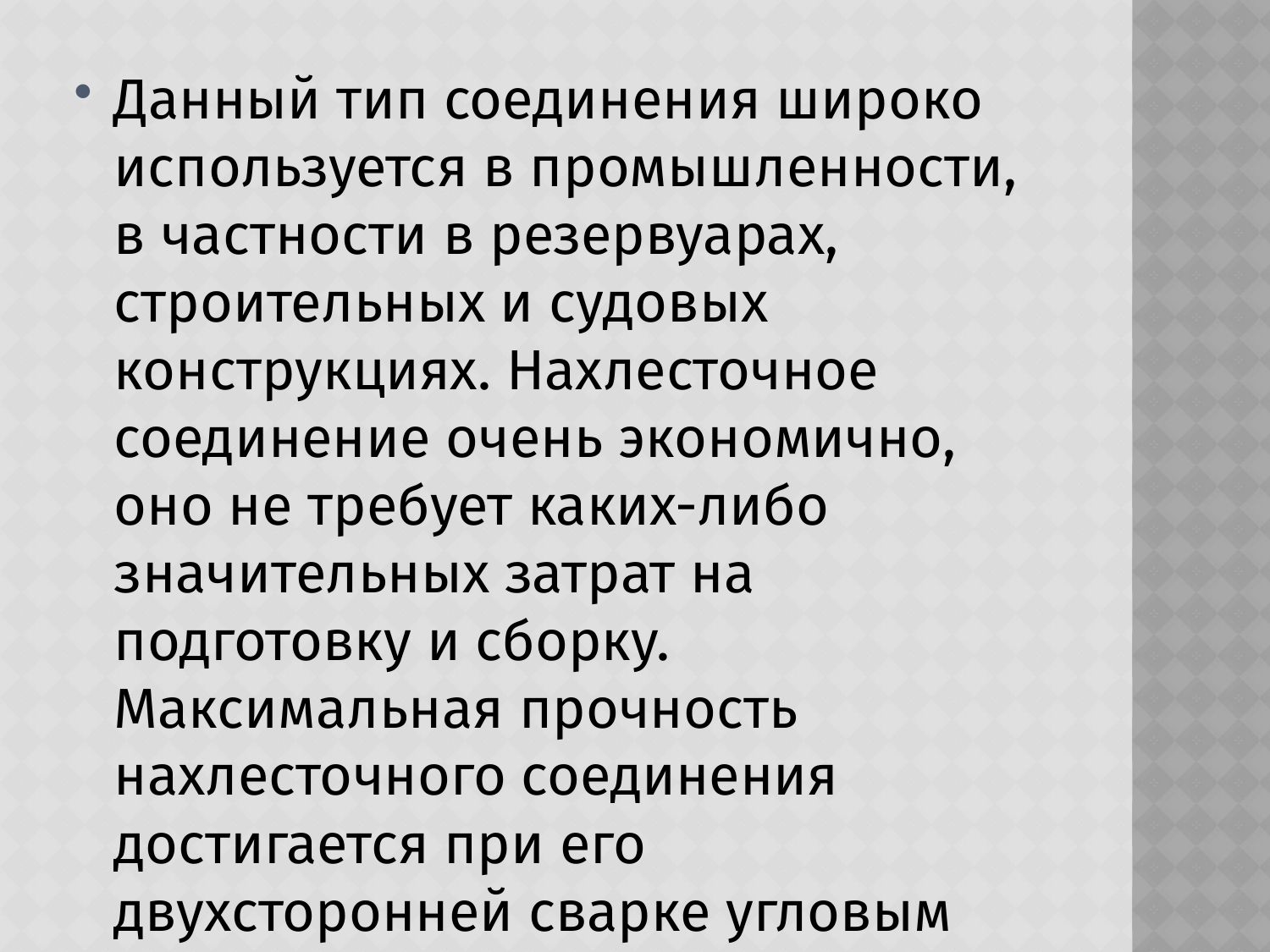

Данный тип соединения широко используется в промышленности, в частности в резервуарах, строительных и судовых конструкциях. Нахлесточное соединение очень экономично, оно не требует каких-либо значительных затрат на подготовку и сборку. Максимальная прочность нахлесточного соединения достигается при его двухсторонней сварке угловым швом.